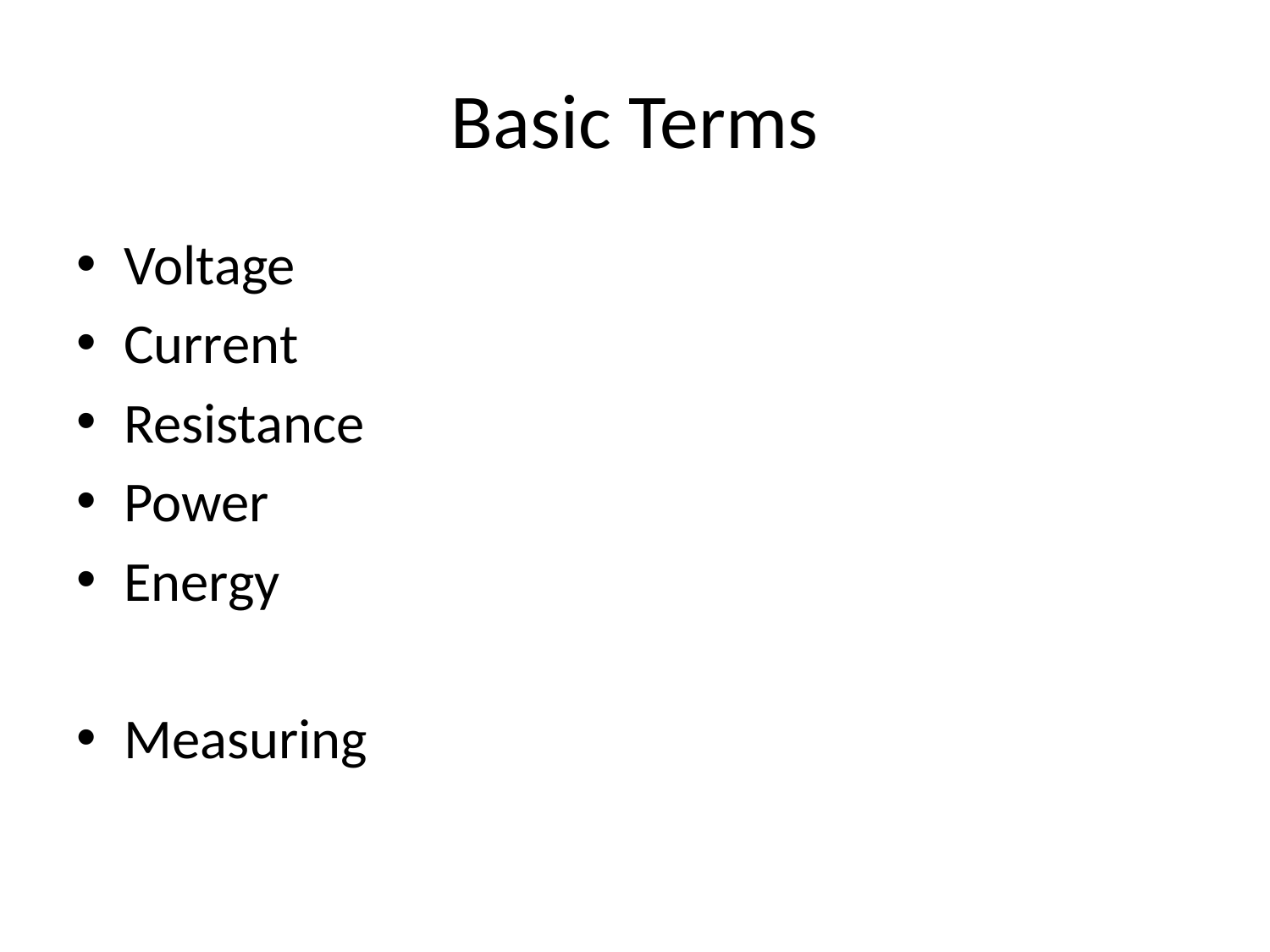

# Basic Terms
Voltage
Current
Resistance
Power
Energy

Measuring